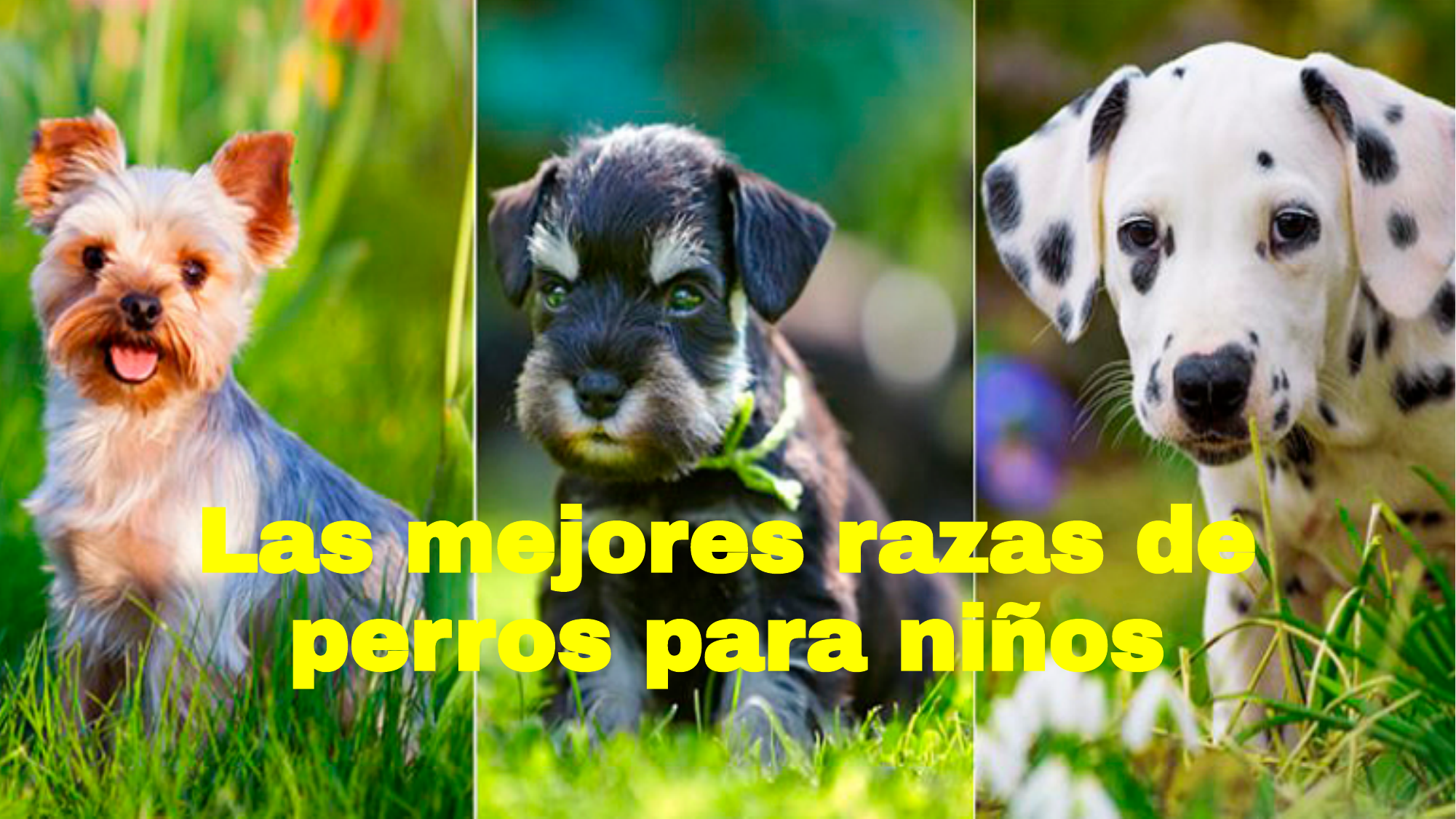

# Las mejores razas de perros para niños